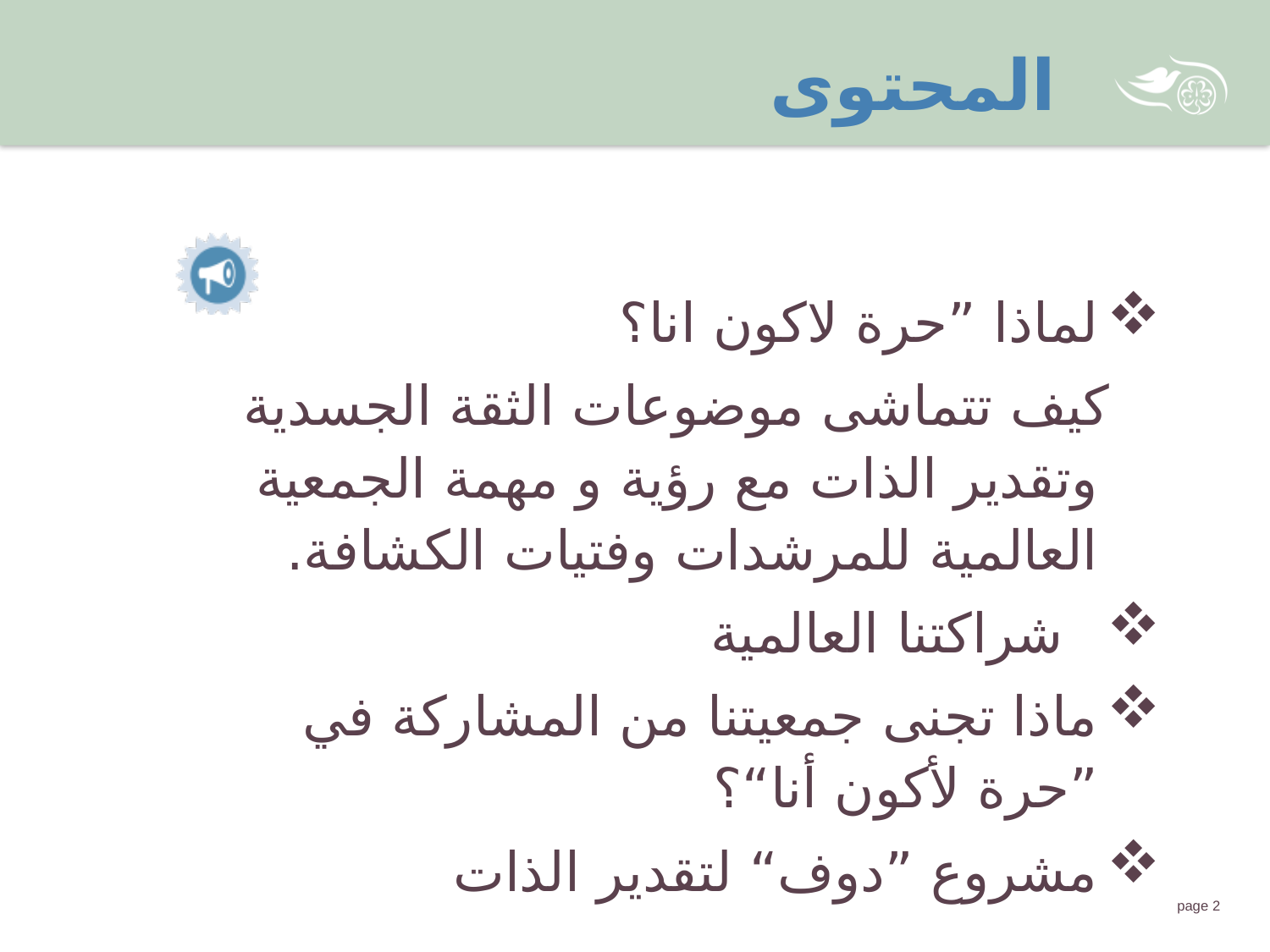

# المحتوى
لماذا ”حرة لاكون انا؟
   كيف تتماشى موضوعات الثقة الجسدية وتقدير الذات مع رؤية و مهمة الجمعية العالمية للمرشدات وفتيات الكشافة.
  شراكتنا العالمية
ماذا تجنى جمعيتنا من المشاركة في ”حرة لأكون أنا“؟
مشروع ”دوف“ لتقدير الذات